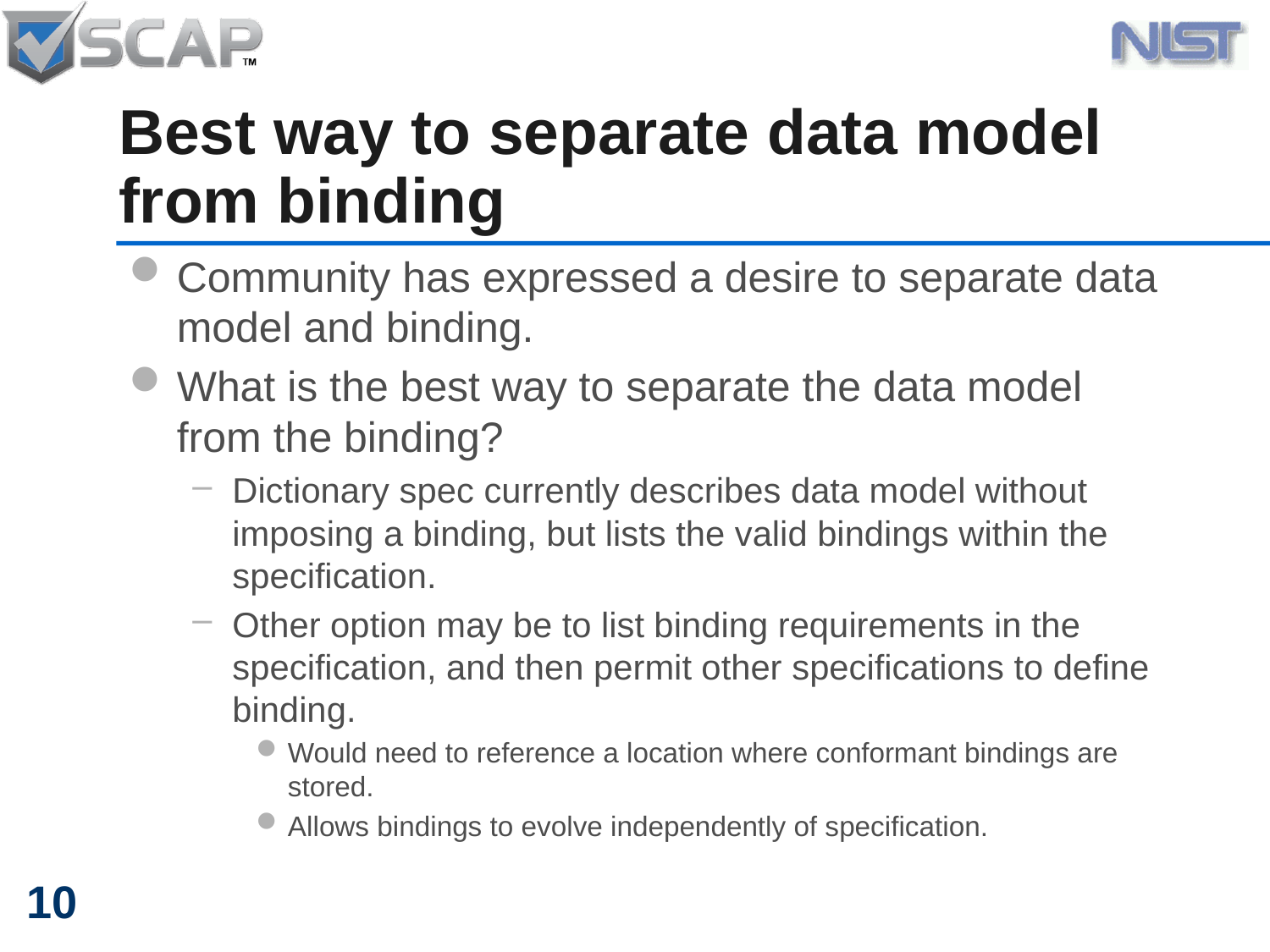

# Best way to separate data model from binding
Community has expressed a desire to separate data model and binding.
What is the best way to separate the data model from the binding?
Dictionary spec currently describes data model without imposing a binding, but lists the valid bindings within the specification.
Other option may be to list binding requirements in the specification, and then permit other specifications to define binding.
Would need to reference a location where conformant bindings are stored.
Allows bindings to evolve independently of specification.
10